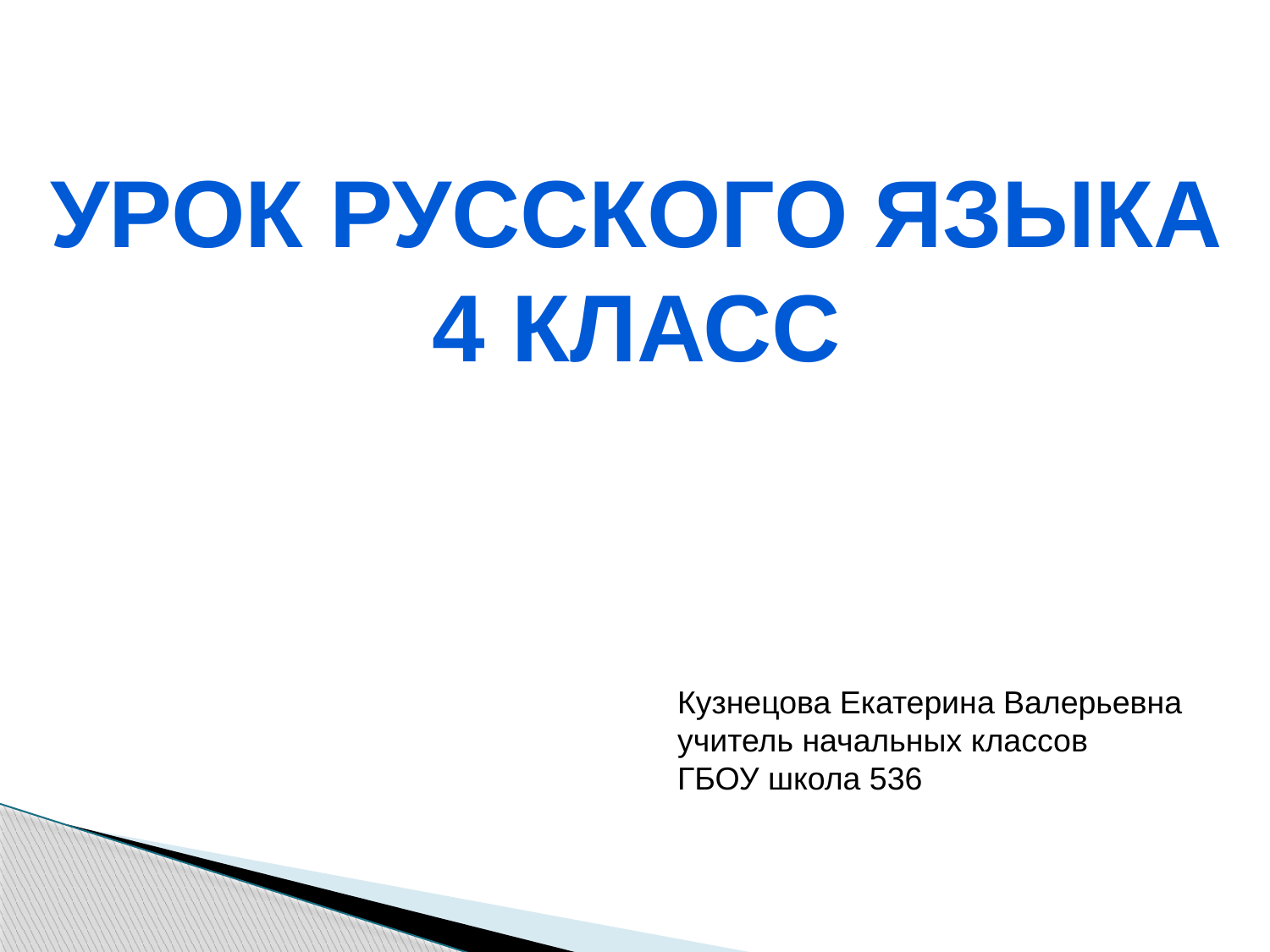

Урок русского языка
4 класс
Кузнецова Екатерина Валерьевна
учитель начальных классов
ГБОУ школа 536